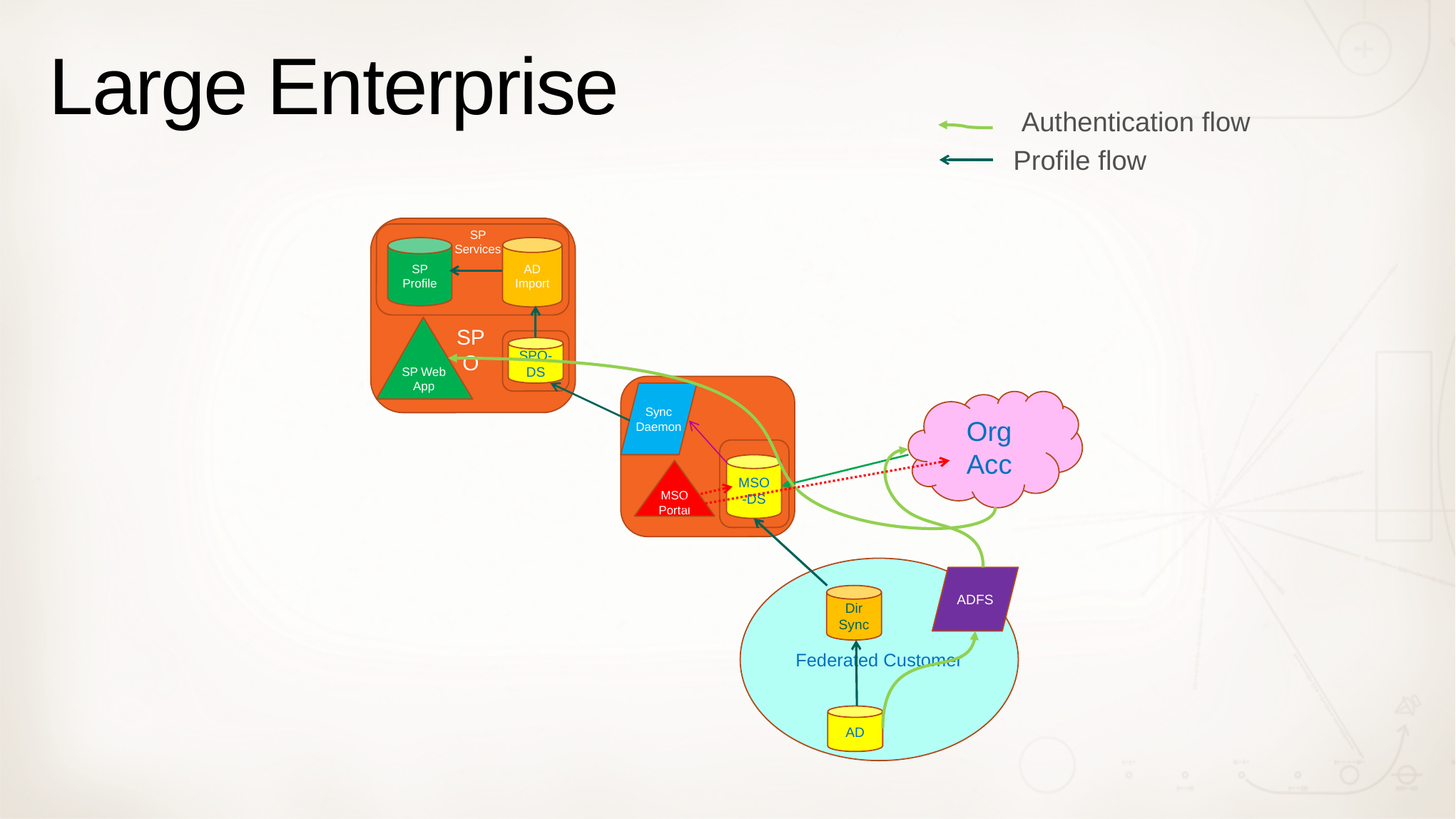

# Large Enterprise
Authentication flow
Profile flow

SP Services

SP Profile
AD Import
SP Web App
SPO
SPODS
SPO-DS

Sync Daemon
Org Acc
MSODS
MSO-DS
MSO Portal
Federated Customer
ADFS
Dir Sync
AD